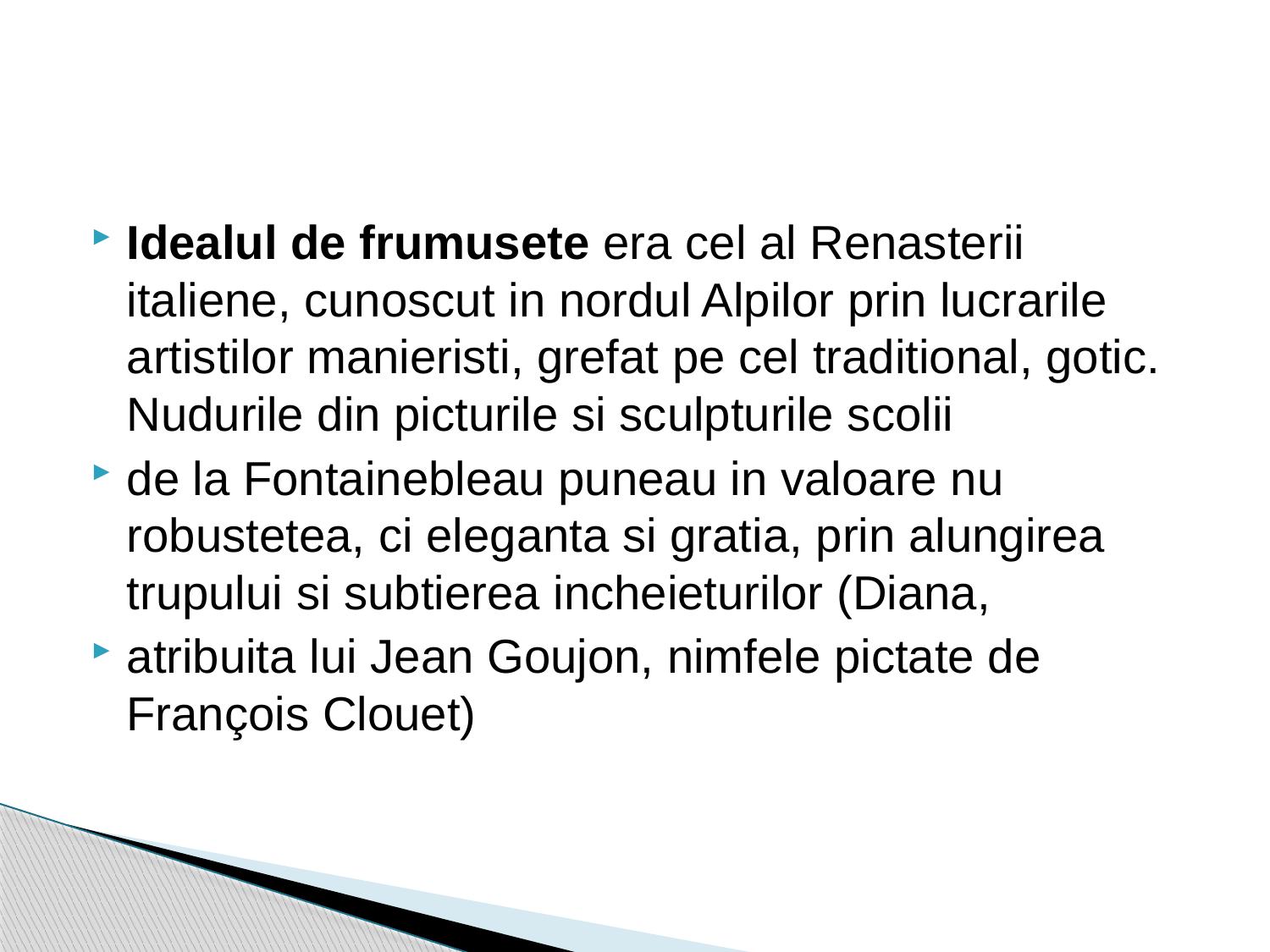

Idealul de frumusete era cel al Renasterii italiene, cunoscut in nordul Alpilor prin lucrarile artistilor manieristi, grefat pe cel traditional, gotic. Nudurile din picturile si sculpturile scolii
de la Fontainebleau puneau in valoare nu robustetea, ci eleganta si gratia, prin alungirea trupului si subtierea incheieturilor (Diana,
atribuita lui Jean Goujon, nimfele pictate de François Clouet)